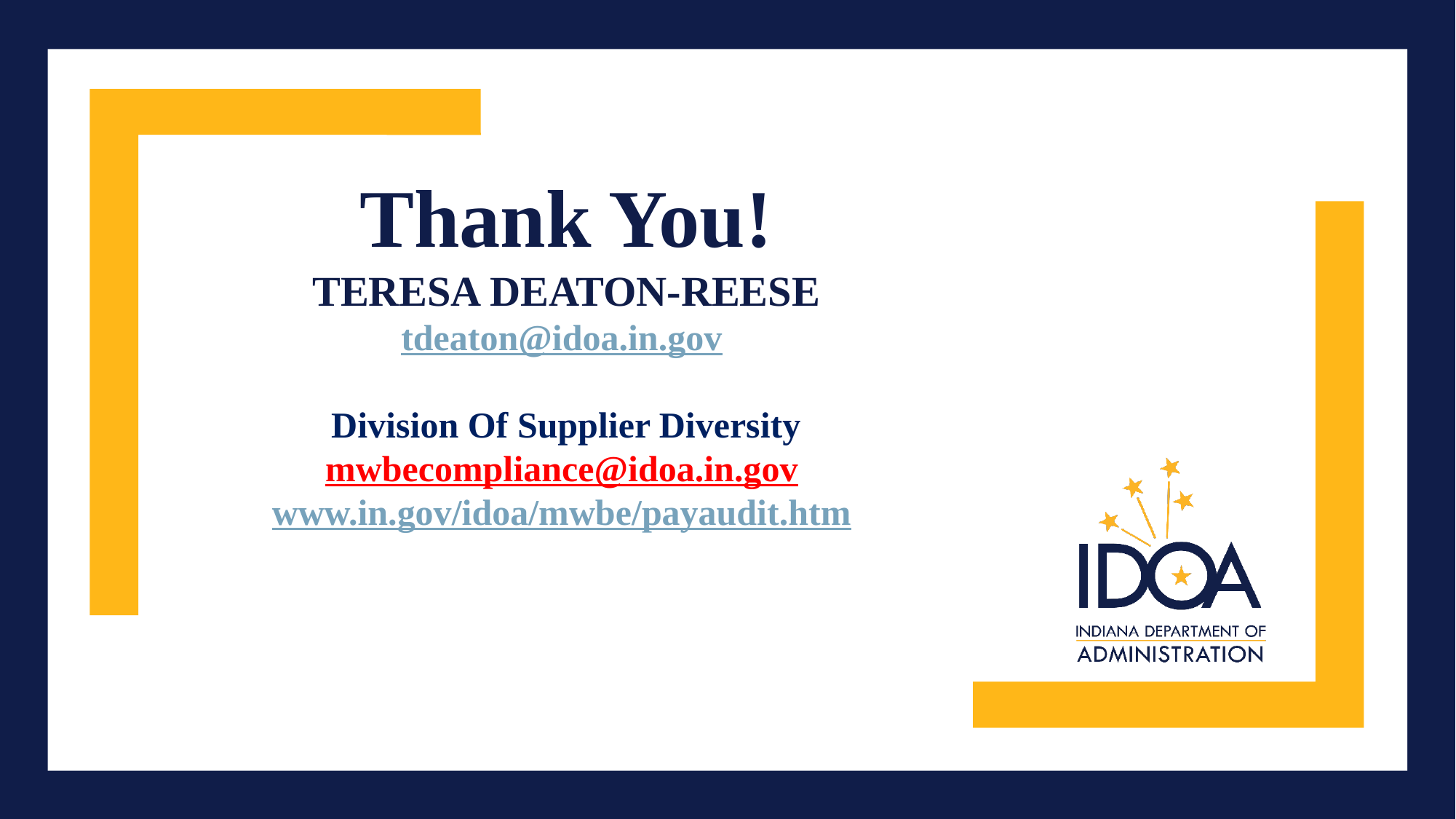

# Thank You! Teresa deaton-reese tdeaton@idoa.in.gov Division Of Supplier Diversity mwbecompliance@idoa.in.gov www.in.gov/idoa/mwbe/payaudit.htm